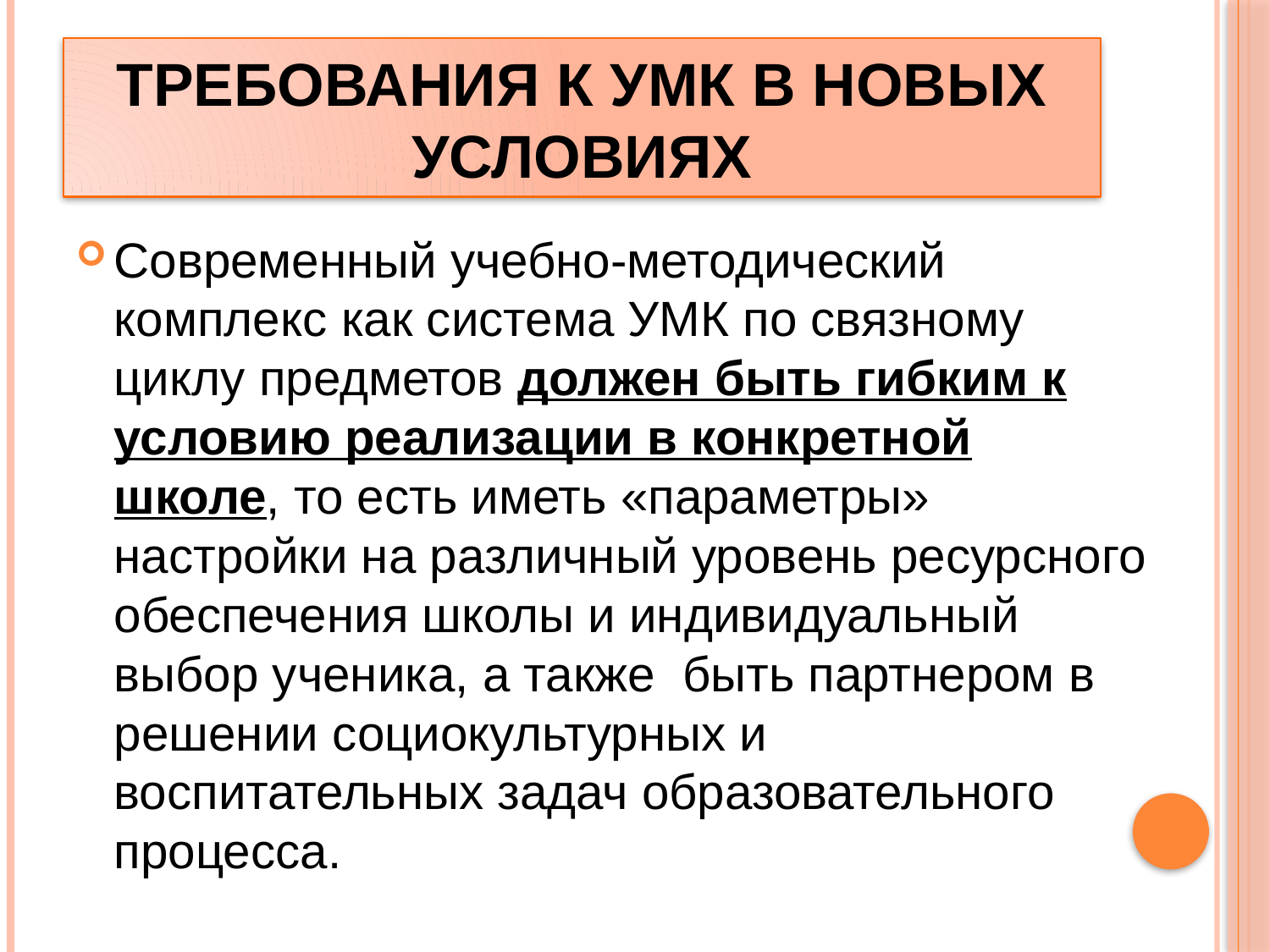

# Требования к УМК в новых условиях
Современный учебно-методический комплекс как система УМК по связному циклу предметов должен быть гибким к условию реализации в конкретной школе, то есть иметь «параметры» настройки на различный уровень ресурсного обеспечения школы и индивидуальный выбор ученика, а также  быть партнером в решении социокультурных и воспитательных задач образовательного процесса.